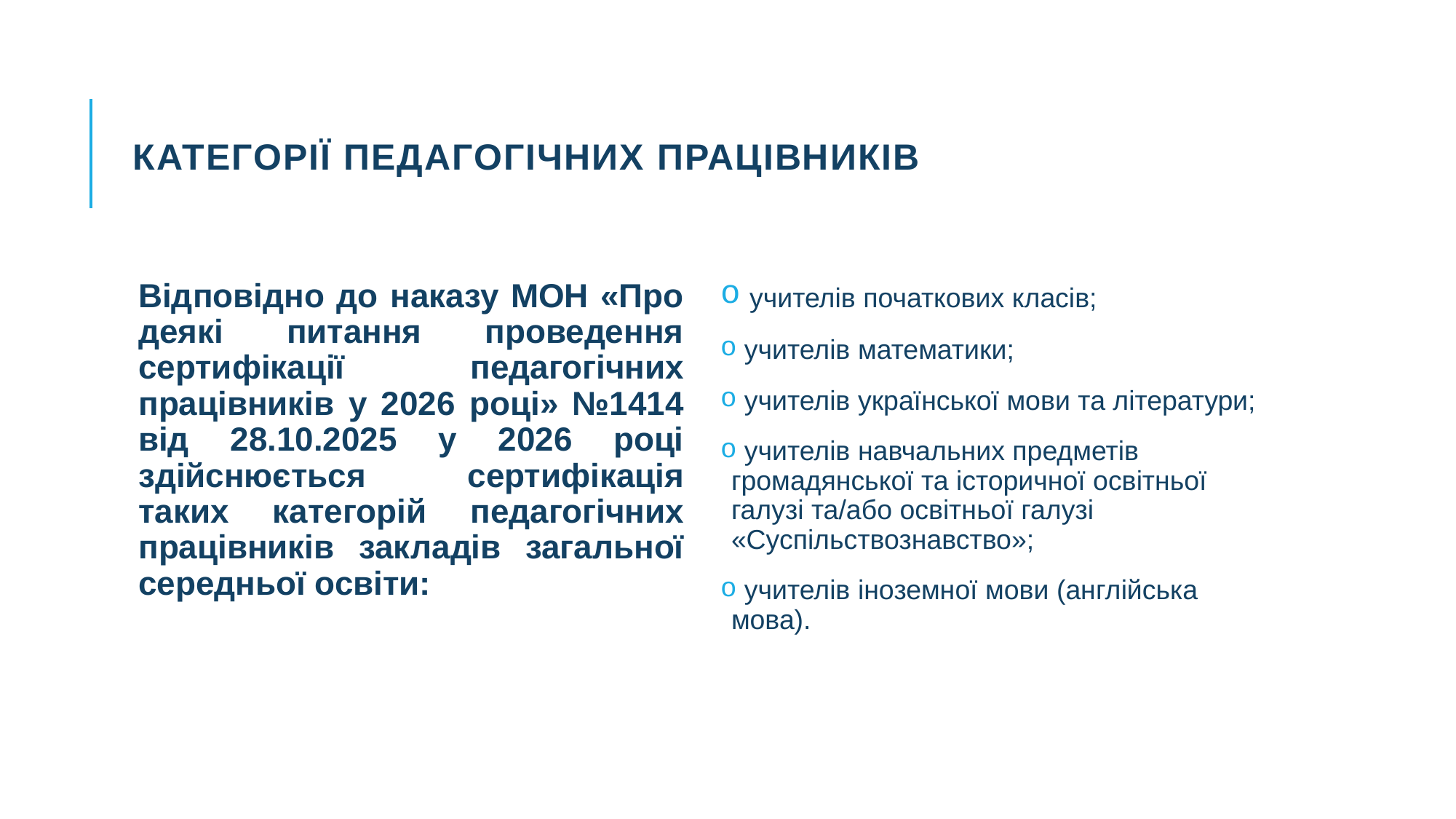

# Категорії педагогічних працівників
Відповідно до наказу МОН «Про деякі питання проведення сертифікації педагогічних працівників у 2026 році» №1414 від 28.10.2025 у 2026 році здійснюється сертифікація таких категорій педагогічних працівників закладів загальної середньої освіти:

 учителів початкових класів;
 учителів математики;
 учителів української мови та літератури;
 учителів навчальних предметів громадянської та історичної освітньої галузі та/або освітньої галузі «Суспільствознавство»;
 учителів іноземної мови (англійська мова).